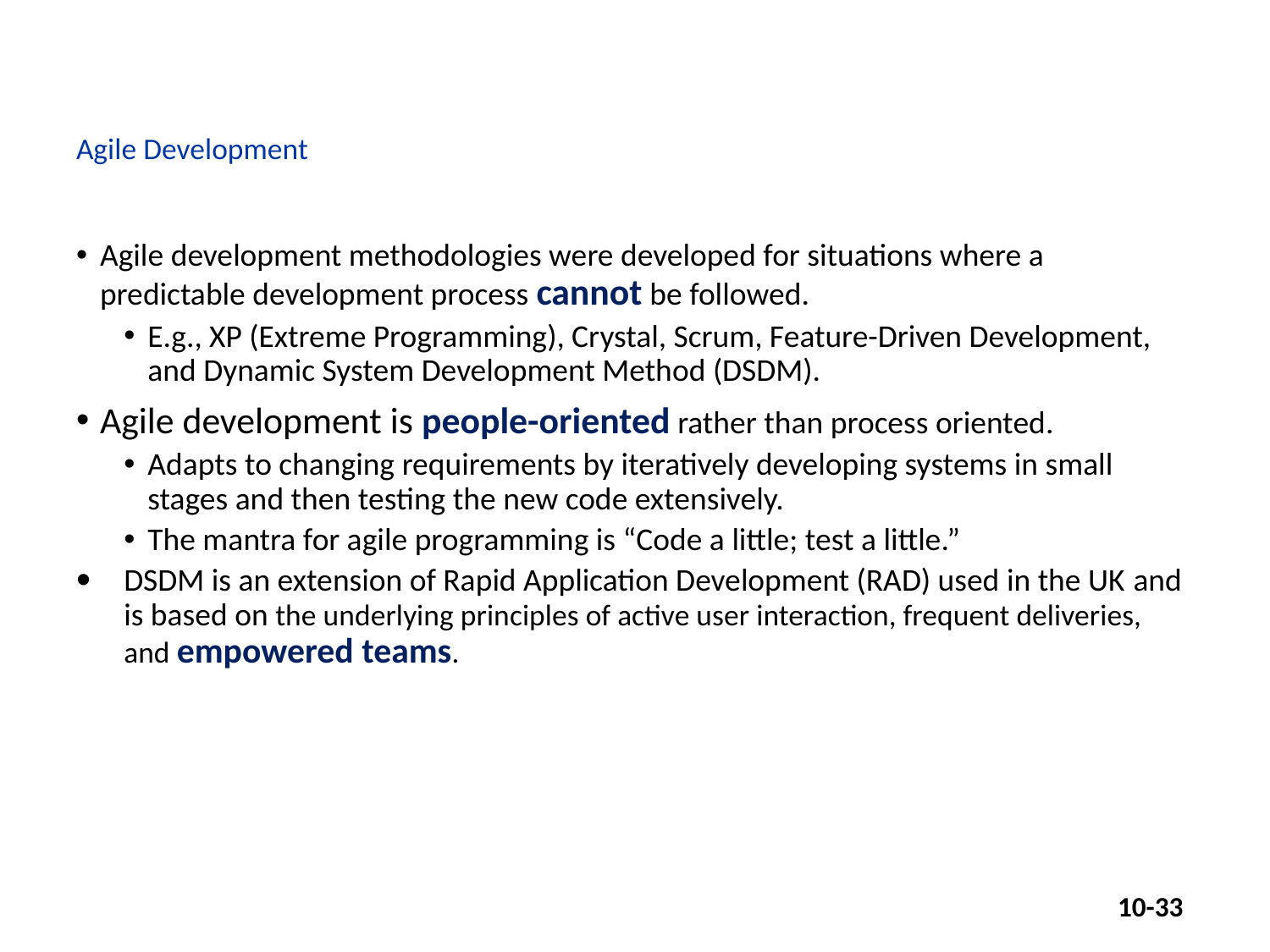

# Agile Development
Agile development methodologies were developed for situations where a predictable development process cannot be followed.
E.g., XP (Extreme Programming), Crystal, Scrum, Feature-Driven Development, and Dynamic System Development Method (DSDM).
Agile development is people-oriented rather than process oriented.
Adapts to changing requirements by iteratively developing systems in small stages and then testing the new code extensively.
The mantra for agile programming is “Code a little; test a little.”
DSDM is an extension of Rapid Application Development (RAD) used in the UK and is based on the underlying principles of active user interaction, frequent deliveries, and empowered teams.